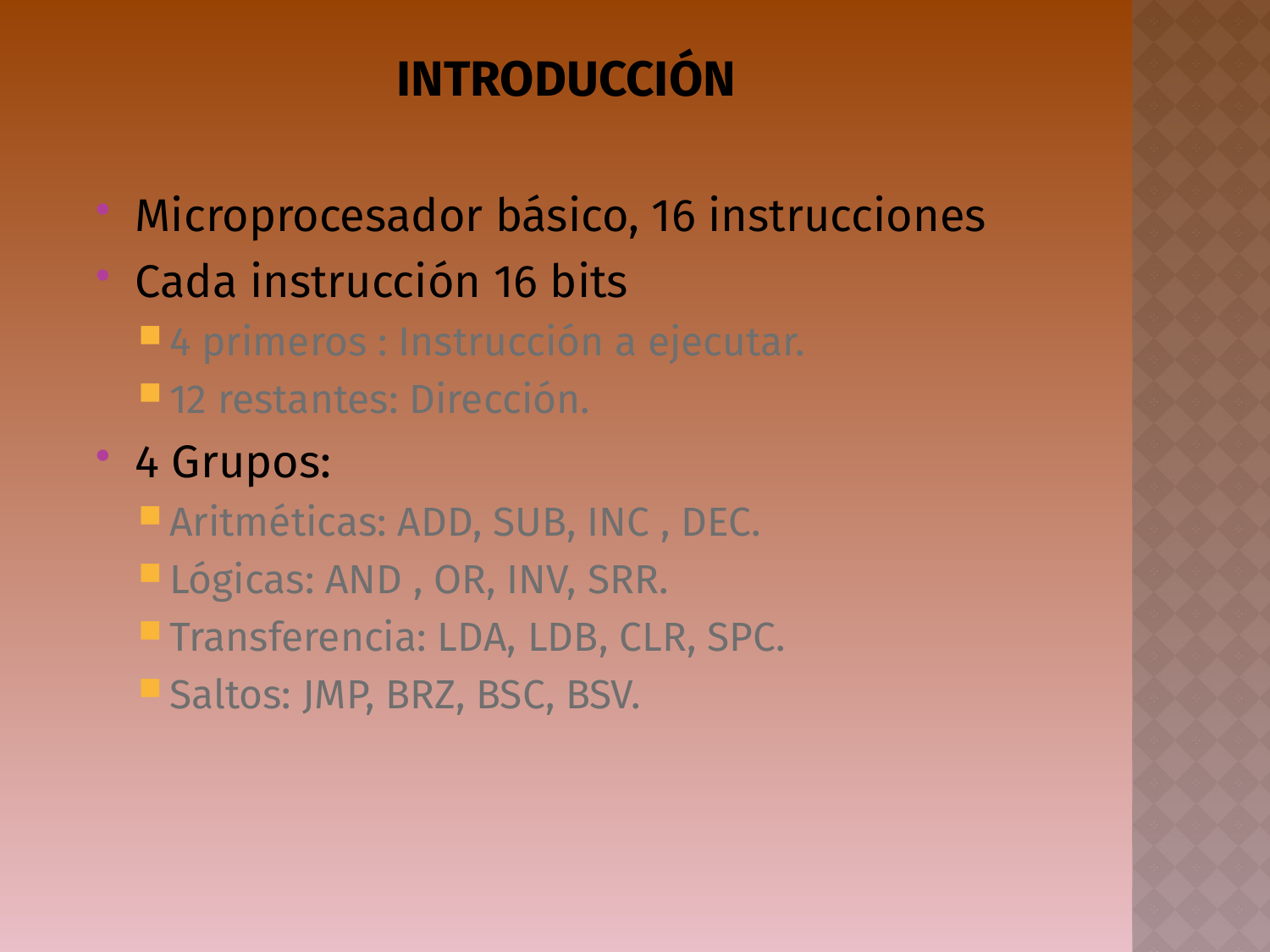

# Introducción
Microprocesador básico, 16 instrucciones
Cada instrucción 16 bits
4 primeros : Instrucción a ejecutar.
12 restantes: Dirección.
4 Grupos:
Aritméticas: ADD, SUB, INC , DEC.
Lógicas: AND , OR, INV, SRR.
Transferencia: LDA, LDB, CLR, SPC.
Saltos: JMP, BRZ, BSC, BSV.